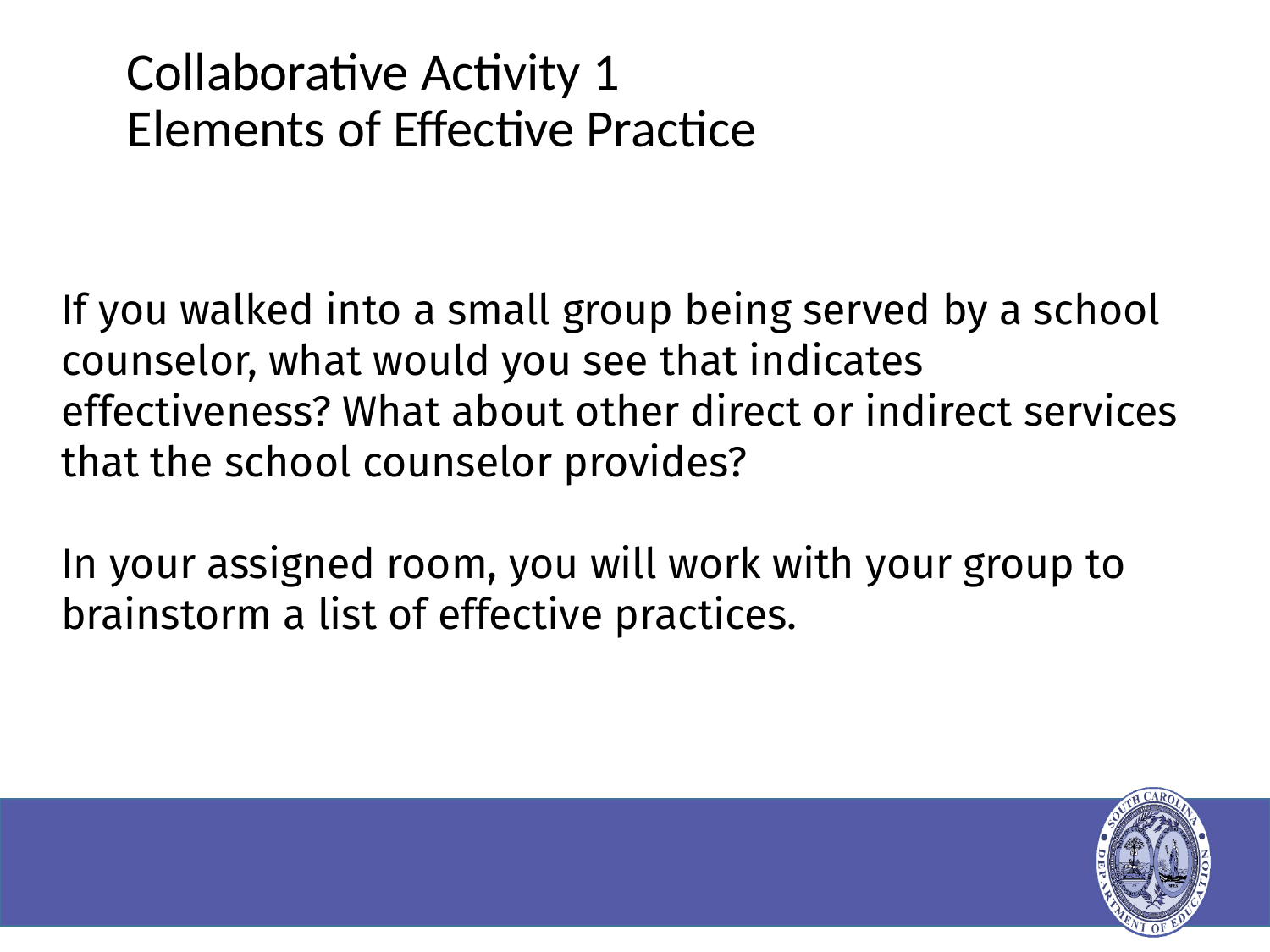

# Collaborative Activity 1 Elements of Effective Practice

If you walked into a small group being served by a school counselor, what would you see that indicates effectiveness? What about other direct or indirect services that the school counselor provides?

In your assigned room, you will work with your group to brainstorm a list of effective practices.